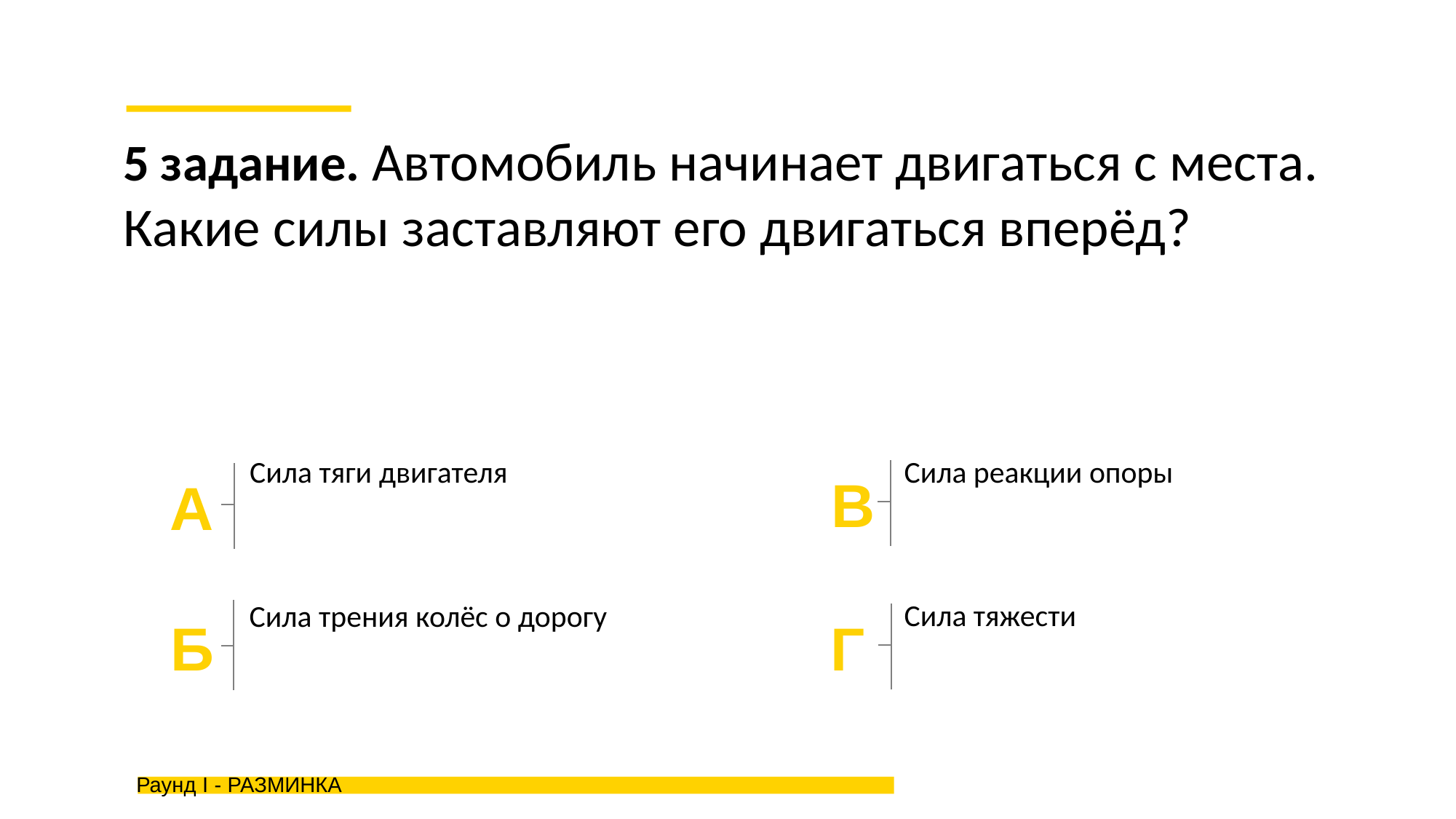

5 задание. Автомобиль начинает двигаться с места. Какие силы заставляют его двигаться вперёд?
Сила тяги двигателя
Сила реакции опоры
В
А
Сила тяжести
Сила трения колёс о дорогу
Г
Б
15
Раунд I - РАЗМИНКА